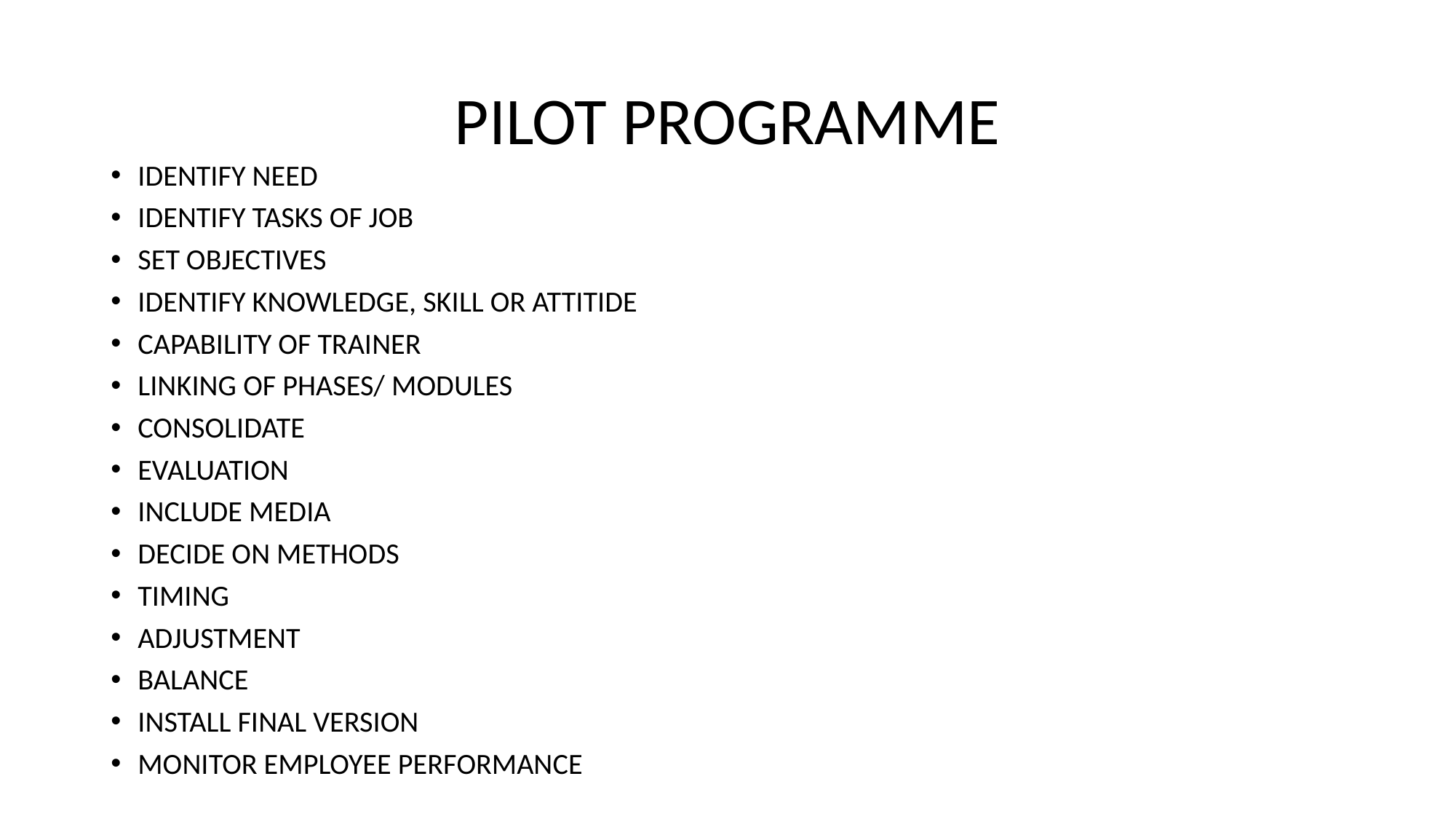

# PILOT PROGRAMME
IDENTIFY NEED
IDENTIFY TASKS OF JOB
SET OBJECTIVES
IDENTIFY KNOWLEDGE, SKILL OR ATTITIDE
CAPABILITY OF TRAINER
LINKING OF PHASES/ MODULES
CONSOLIDATE
EVALUATION
INCLUDE MEDIA
DECIDE ON METHODS
TIMING
ADJUSTMENT
BALANCE
INSTALL FINAL VERSION
MONITOR EMPLOYEE PERFORMANCE